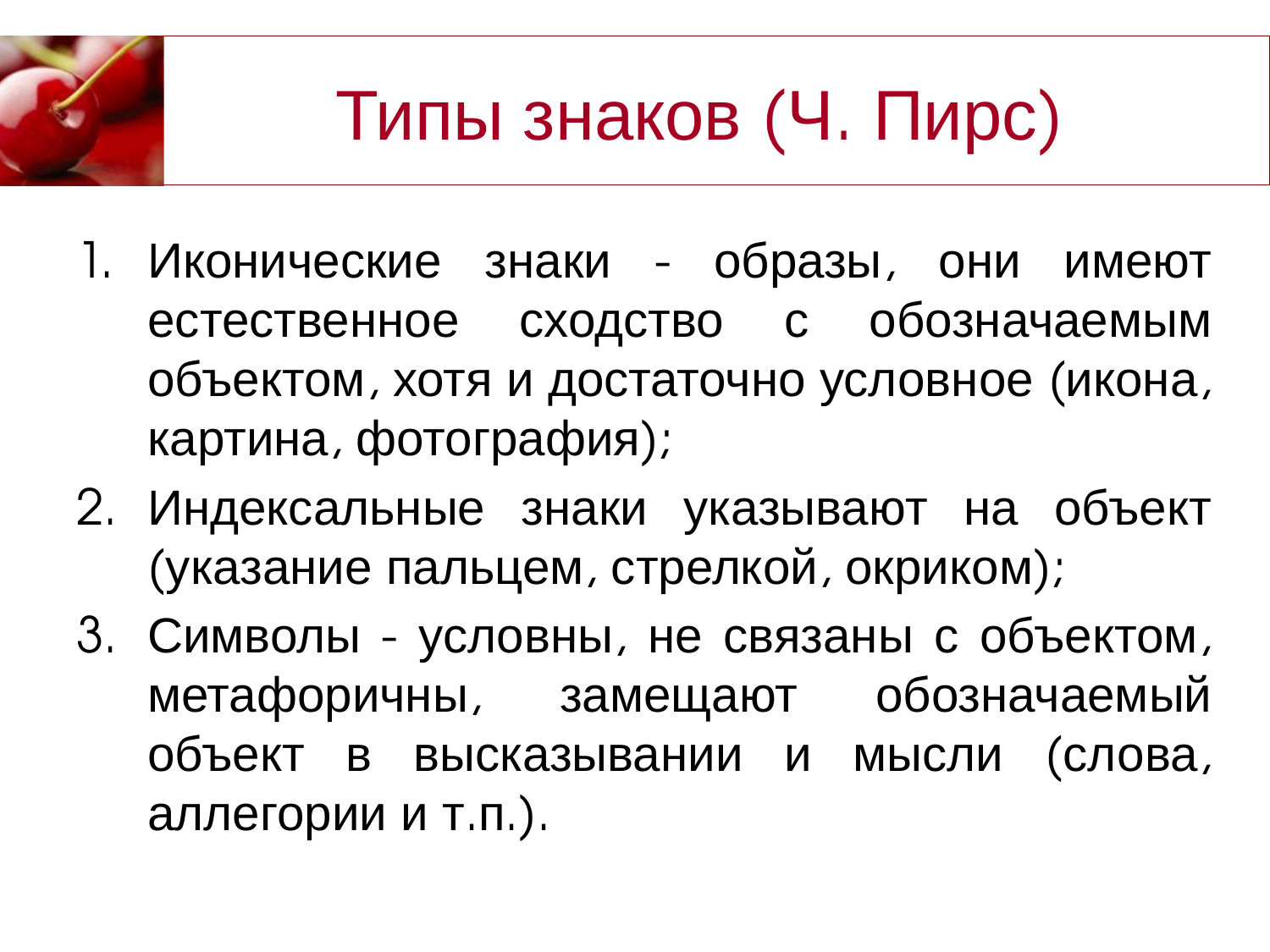

# Типы знаков (Ч. Пирс)
Иконические знаки - образы, они имеют естественное сходство с обозначаемым объектом, хотя и достаточно условное (икона, картина, фотография);
Индексальные знаки указывают на объект (указание пальцем, стрелкой, окриком);
Символы - условны, не связаны с объектом, метафоричны, замещают обозначаемый объект в высказывании и мысли (слова, аллегории и т.п.).